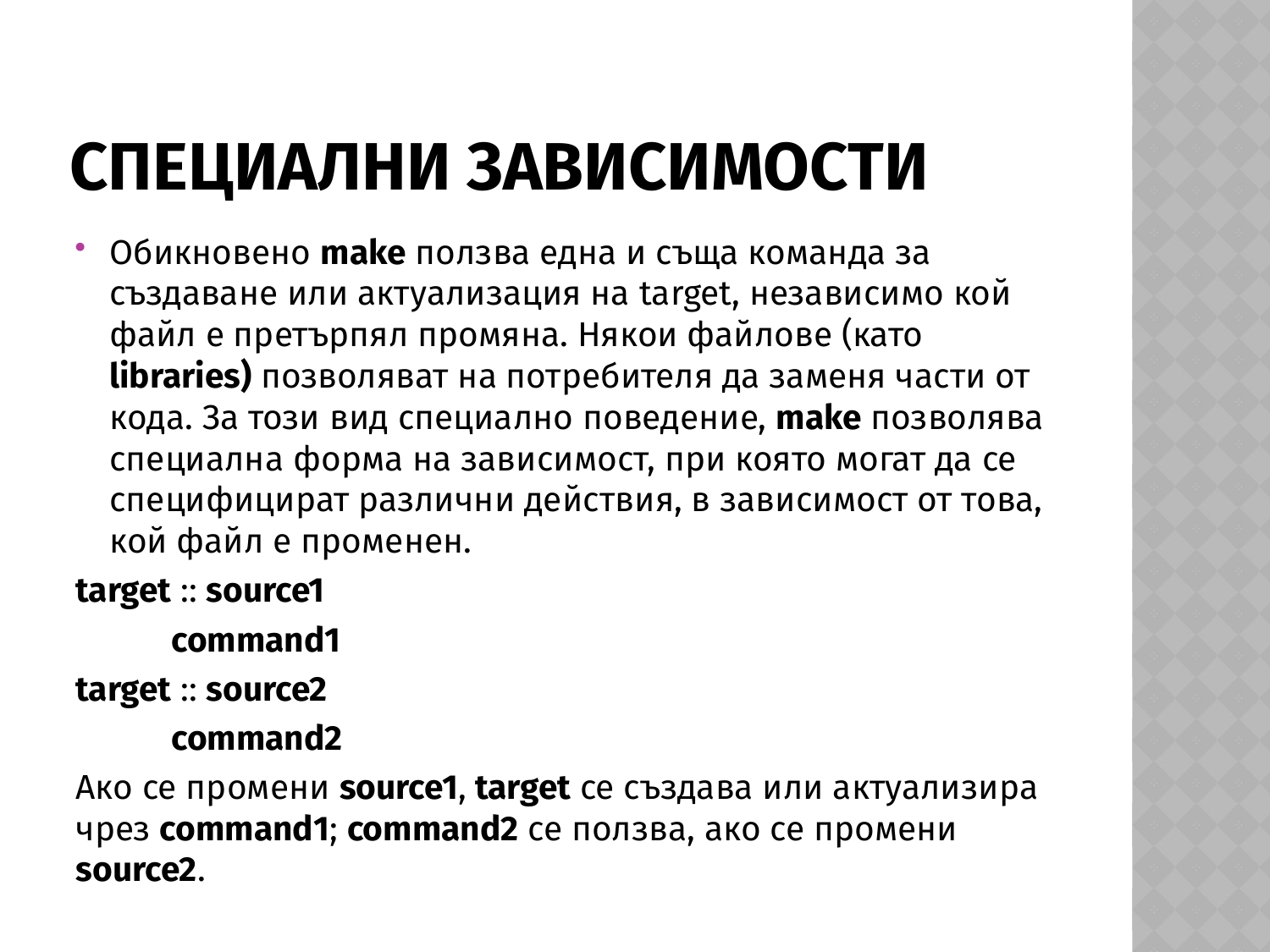

# Специални зависимости
Обикновено make ползва една и съща команда за създаване или актуализация на target, независимо кой файл е претърпял промяна. Някои файлове (като libraries) позволяват на потребителя да заменя части от кода. За този вид специално поведение, make позволява специална форма на зависимост, при която могат да се специфицират различни действия, в зависимост от това, кой файл е променен.
target :: source1
	command1
target :: source2
	command2
Ако се промени source1, target се създава или актуализира чрез command1; command2 се ползва, ако се промени source2.